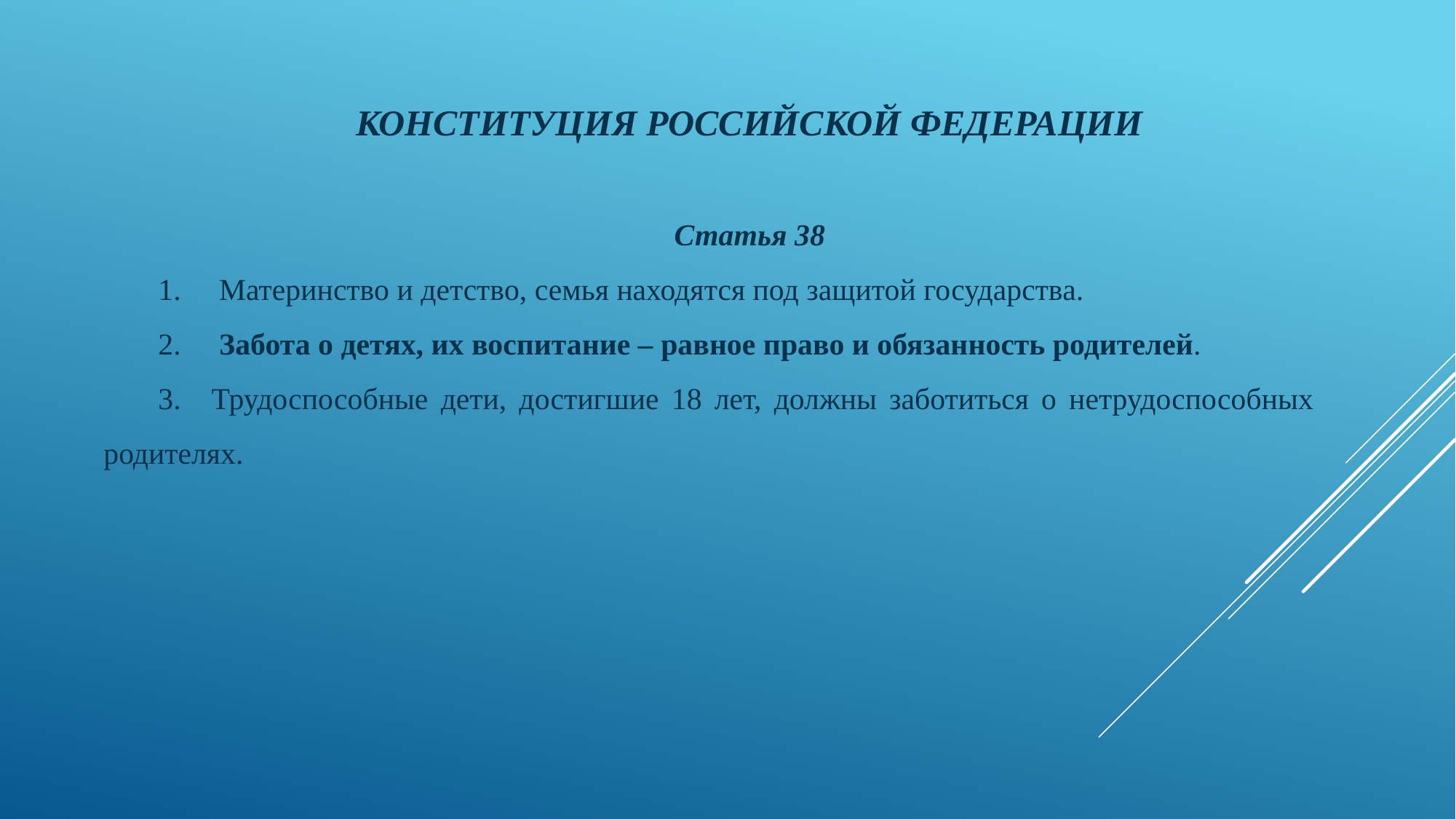

КОНСТИТУЦИЯ РОССИЙСКОЙ ФЕДЕРАЦИИ

Статья 38
1.     Материнство и детство, семья находятся под защитой государства.
2.     Забота о детях, их воспитание – равное право и обязанность родителей.
3.    Трудоспособные дети, достигшие 18 лет, должны заботиться о нетрудоспособных родителях.